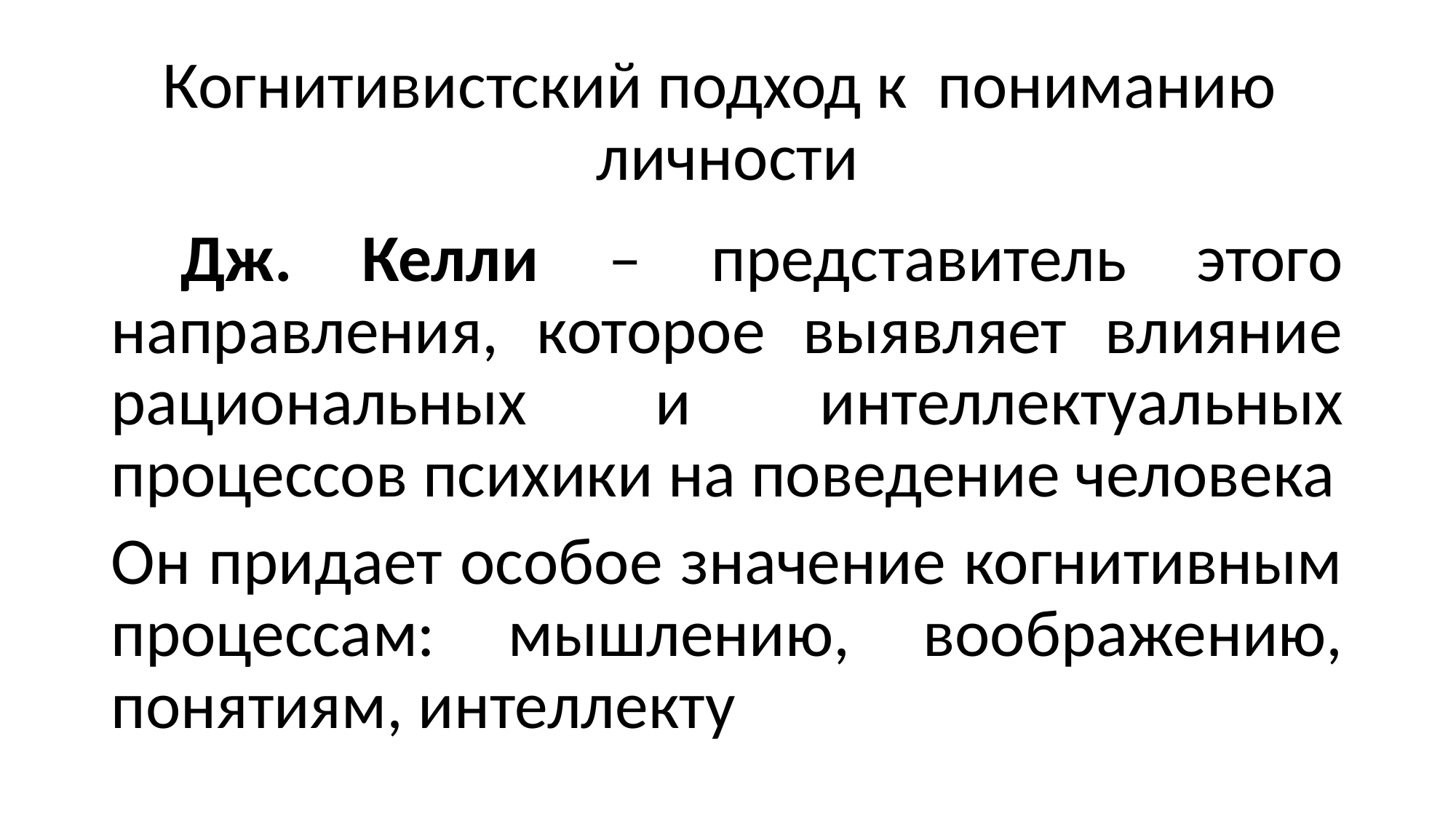

# Когнитивистский подход к  пониманию  личности
 Дж. Келли – представитель этого направления, которое выявляет влияние рациональных и интеллектуальных процессов психики на поведение человека
Он придает особое значение когнитивным процессам: мышлению, воображению, понятиям, интеллекту